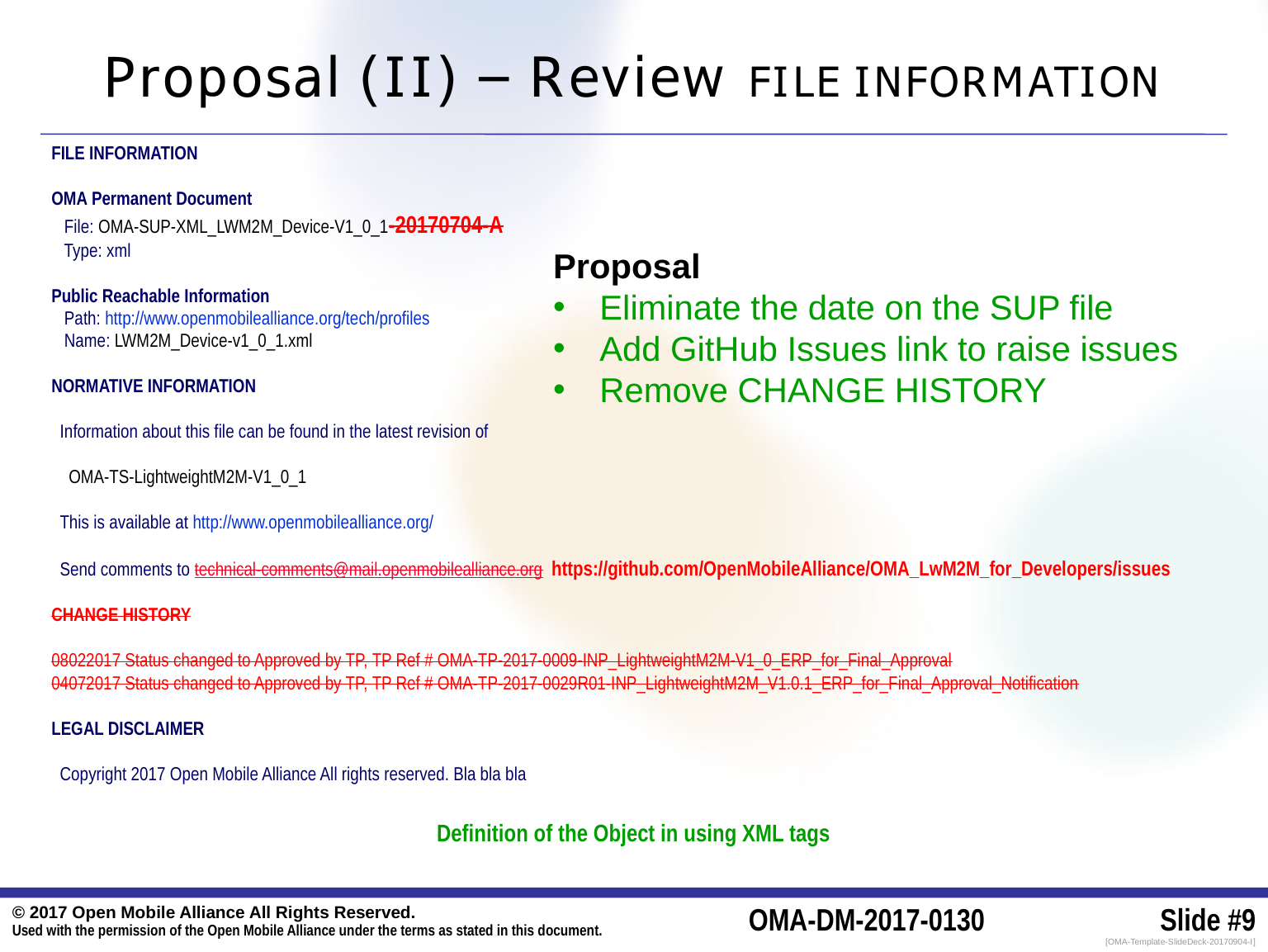

# Proposal (II) – Review FILE INFORMATION
FILE INFORMATION
OMA Permanent Document
   File: OMA-SUP-XML_LWM2M_Device-V1_0_1-20170704-A
   Type: xml
Public Reachable Information
   Path: http://www.openmobilealliance.org/tech/profiles
   Name: LWM2M_Device-v1_0_1.xml
NORMATIVE INFORMATION
  Information about this file can be found in the latest revision of
    OMA-TS-LightweightM2M-V1_0_1
  This is available at http://www.openmobilealliance.org/
  Send comments to technical-comments@mail.openmobilealliance.org  https://github.com/OpenMobileAlliance/OMA_LwM2M_for_Developers/issues
CHANGE HISTORY
08022017 Status changed to Approved by TP, TP Ref # OMA-TP-2017-0009-INP_LightweightM2M-V1_0_ERP_for_Final_Approval
04072017 Status changed to Approved by TP, TP Ref # OMA-TP-2017-0029R01-INP_LightweightM2M_V1.0.1_ERP_for_Final_Approval_Notification
LEGAL DISCLAIMER
  Copyright 2017 Open Mobile Alliance All rights reserved. Bla bla bla

Definition of the Object in using XML tags

Proposal
Eliminate the date on the SUP file
Add GitHub Issues link to raise issues
Remove CHANGE HISTORY